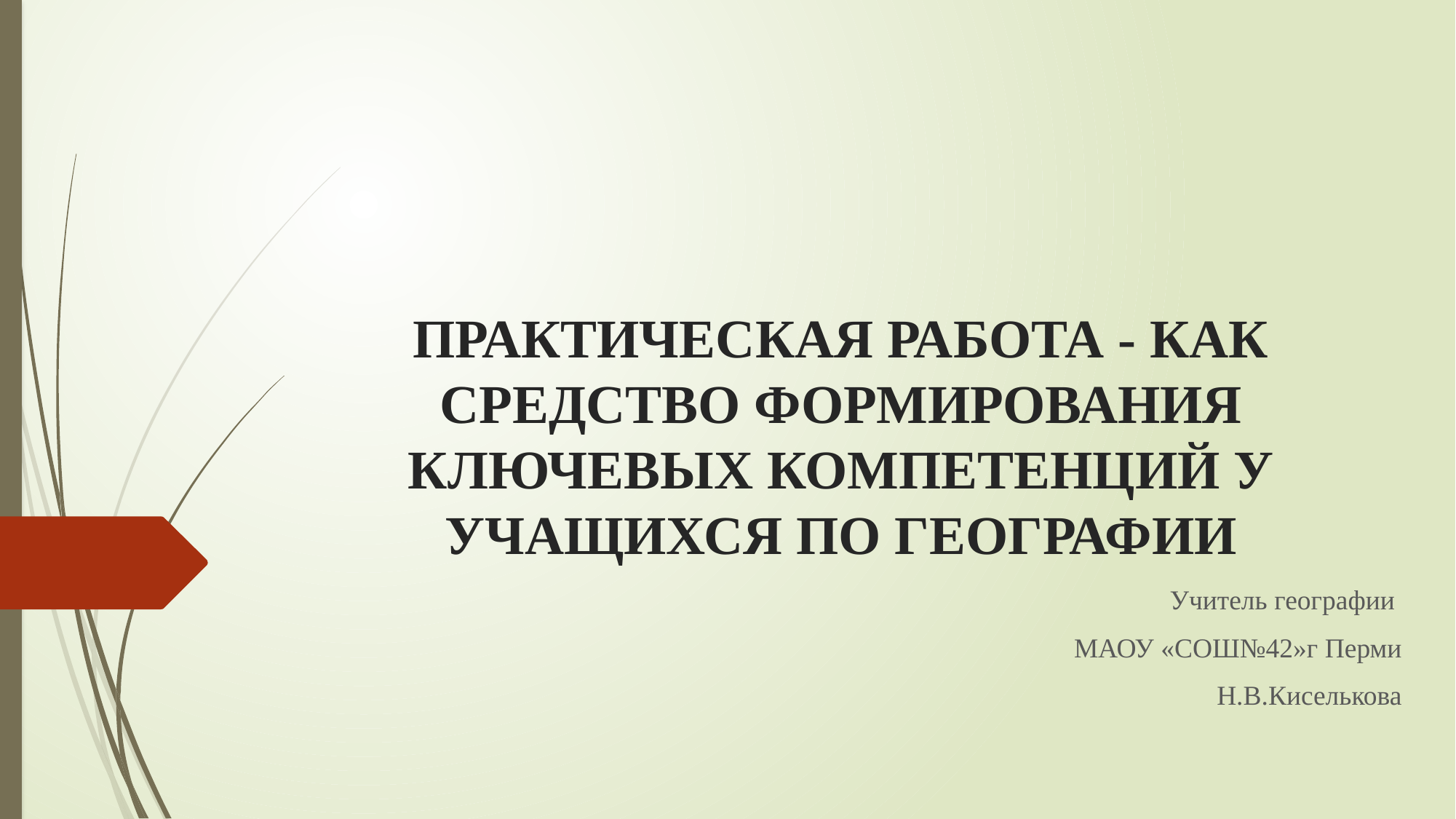

# ПРАКТИЧЕСКАЯ РАБОТА - КАК СРЕДСТВО ФОРМИРОВАНИЯ КЛЮЧЕВЫХ КОМПЕТЕНЦИЙ У УЧАЩИХСЯ ПО ГЕОГРАФИИ
Учитель географии
МАОУ «СОШ№42»г Перми
Н.В.Киселькова